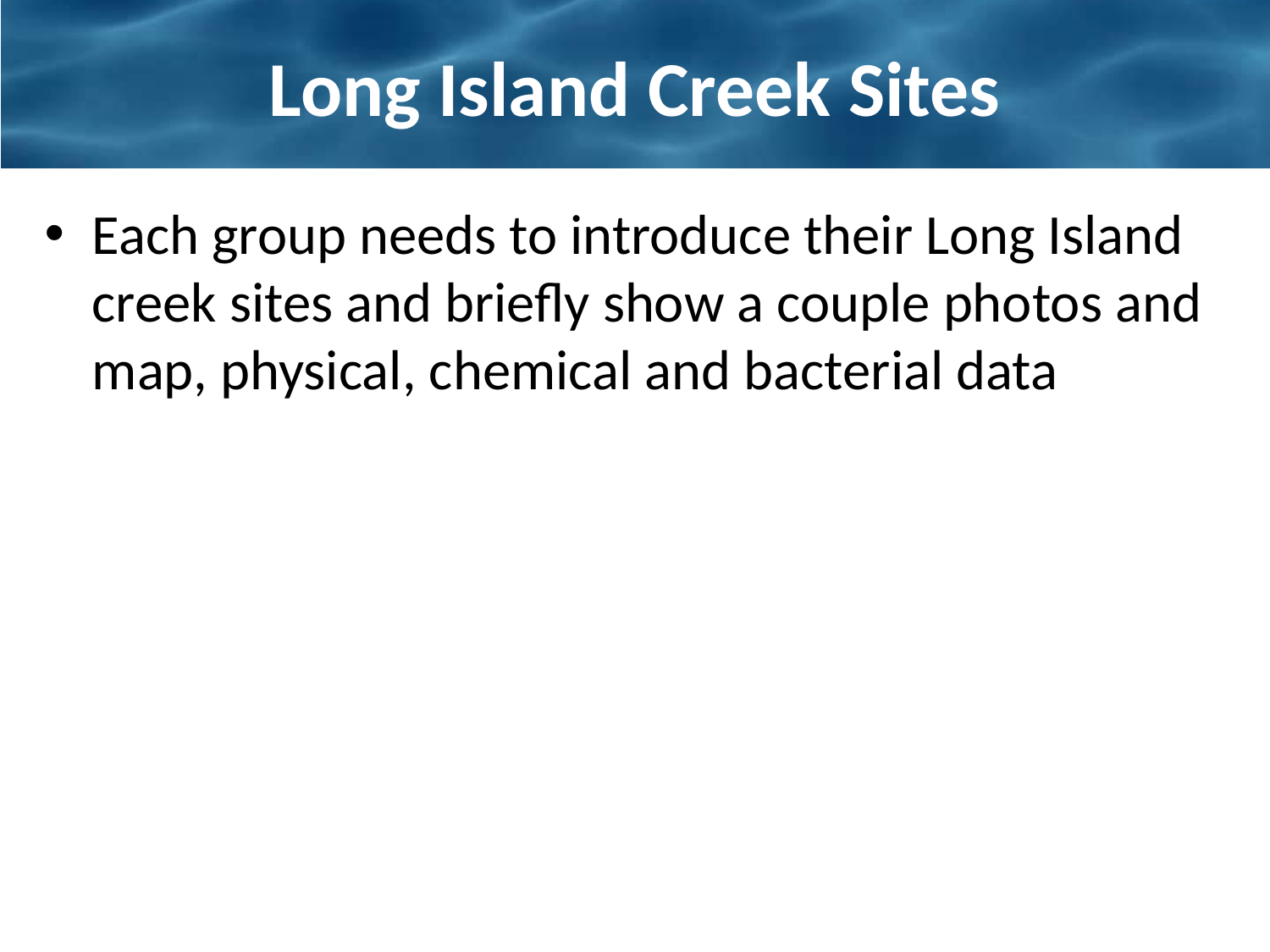

# Long Island Creek Sites
Each group needs to introduce their Long Island creek sites and briefly show a couple photos and map, physical, chemical and bacterial data